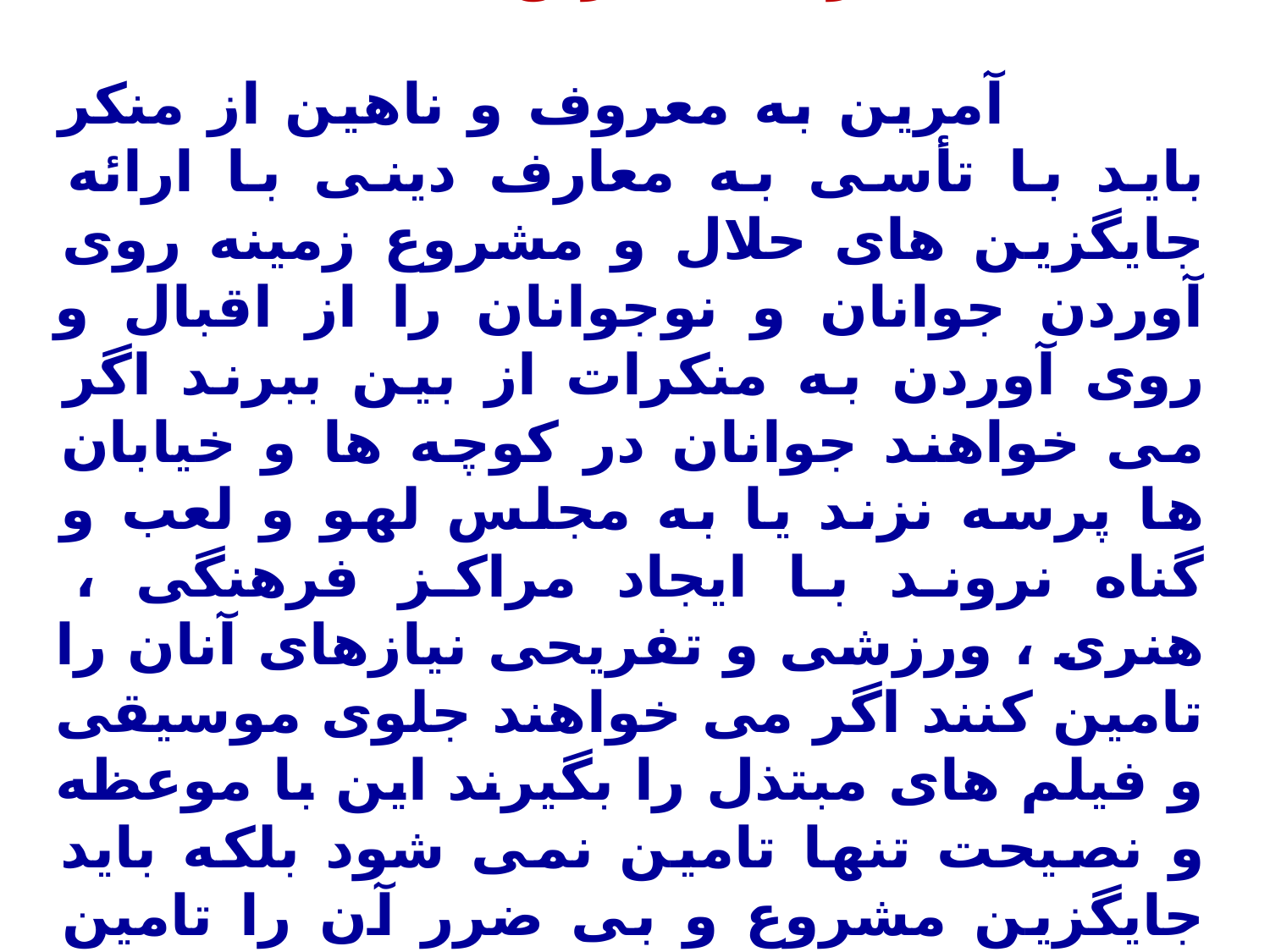

7- ارائه جایگزین مناسب

       آمرین به معروف و ناهین از منکر باید با تأسی به معارف دینی با ارائه جایگزین های حلال و مشروع زمینه روی آوردن جوانان و نوجوانان را از اقبال و روی آوردن به منکرات از بین ببرند اگر می خواهند جوانان در کوچه ها و خیابان ها پرسه نزند یا به مجلس لهو و لعب و گناه نروند با ایجاد مراکز فرهنگی ، هنری ، ورزشی و تفریحی نیازهای آنان را تامین کنند اگر می خواهند جلوی موسیقی و فیلم های مبتذل را بگیرند این با موعظه و نصیحت تنها تامین نمی شود بلکه باید جایگزین مشروع و بی ضرر آن را تامین کرد.